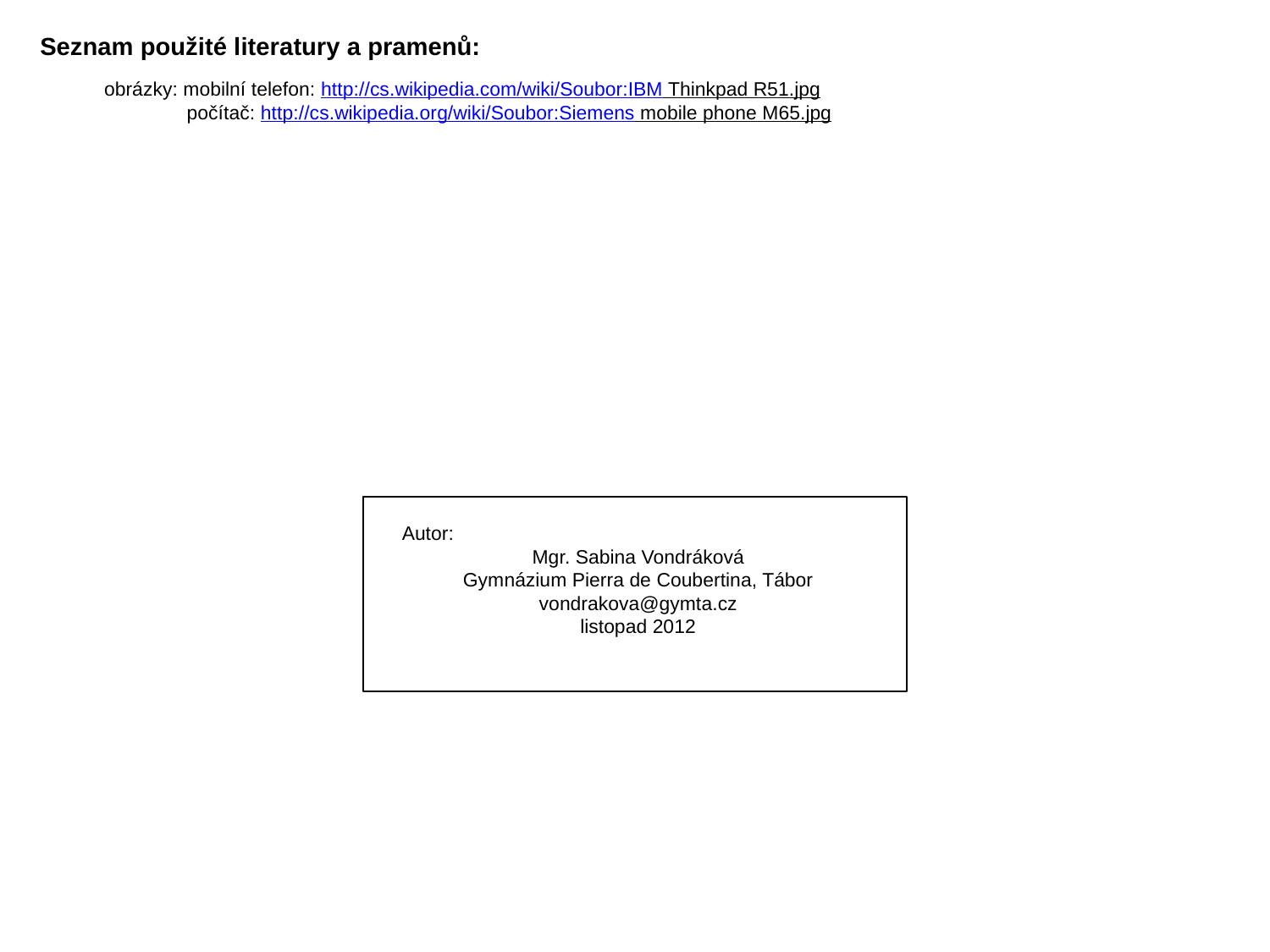

Seznam použité literatury a pramenů:
 obrázky: mobilní telefon: http://cs.wikipedia.com/wiki/Soubor:IBM Thinkpad R51.jpg
                počítač: http://cs.wikipedia.org/wiki/Soubor:Siemens mobile phone M65.jpg

Autor:
Mgr. Sabina Vondráková
Gymnázium Pierra de Coubertina, Tábor
vondrakova@gymta.cz
listopad 2012